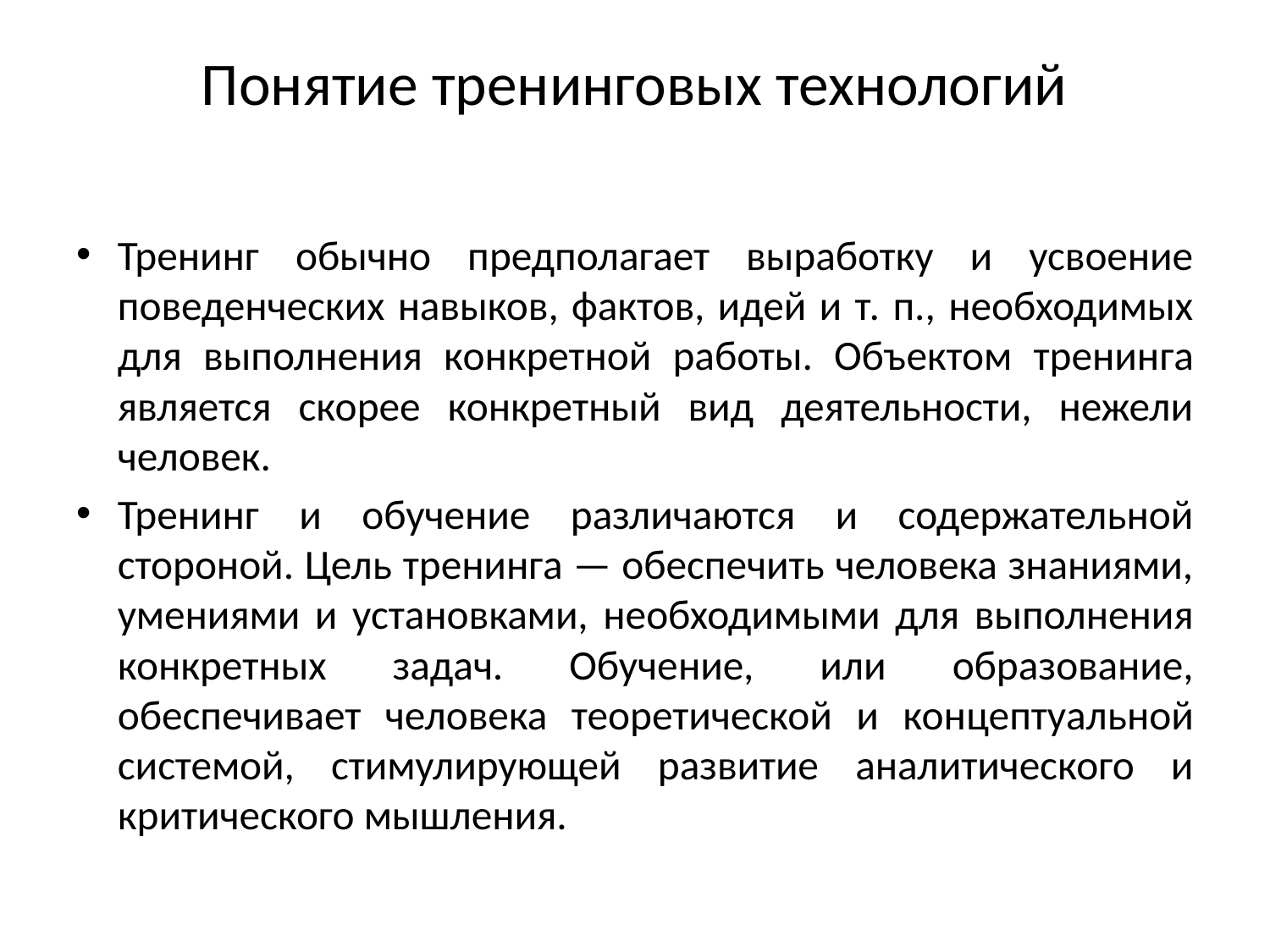

# Понятие тренинговых технологий
Тренинг обычно предполагает выработку и усвоение поведенческих навыков, фактов, идей и т. п., необходимых для выполнения конкретной работы. Объектом тренин­га является скорее конкретный вид деятельности, нежели человек.
Тренинг и обучение различаются и содержательной стороной. Цель тренинга — обеспечить человека знаниями, умениями и уста­новками, необходимыми для выполнения конкретных задач. Обуче­ние, или образование, обеспечивает человека теоретической и кон­цептуальной системой, стимулирующей развитие аналитического и критического мышления.